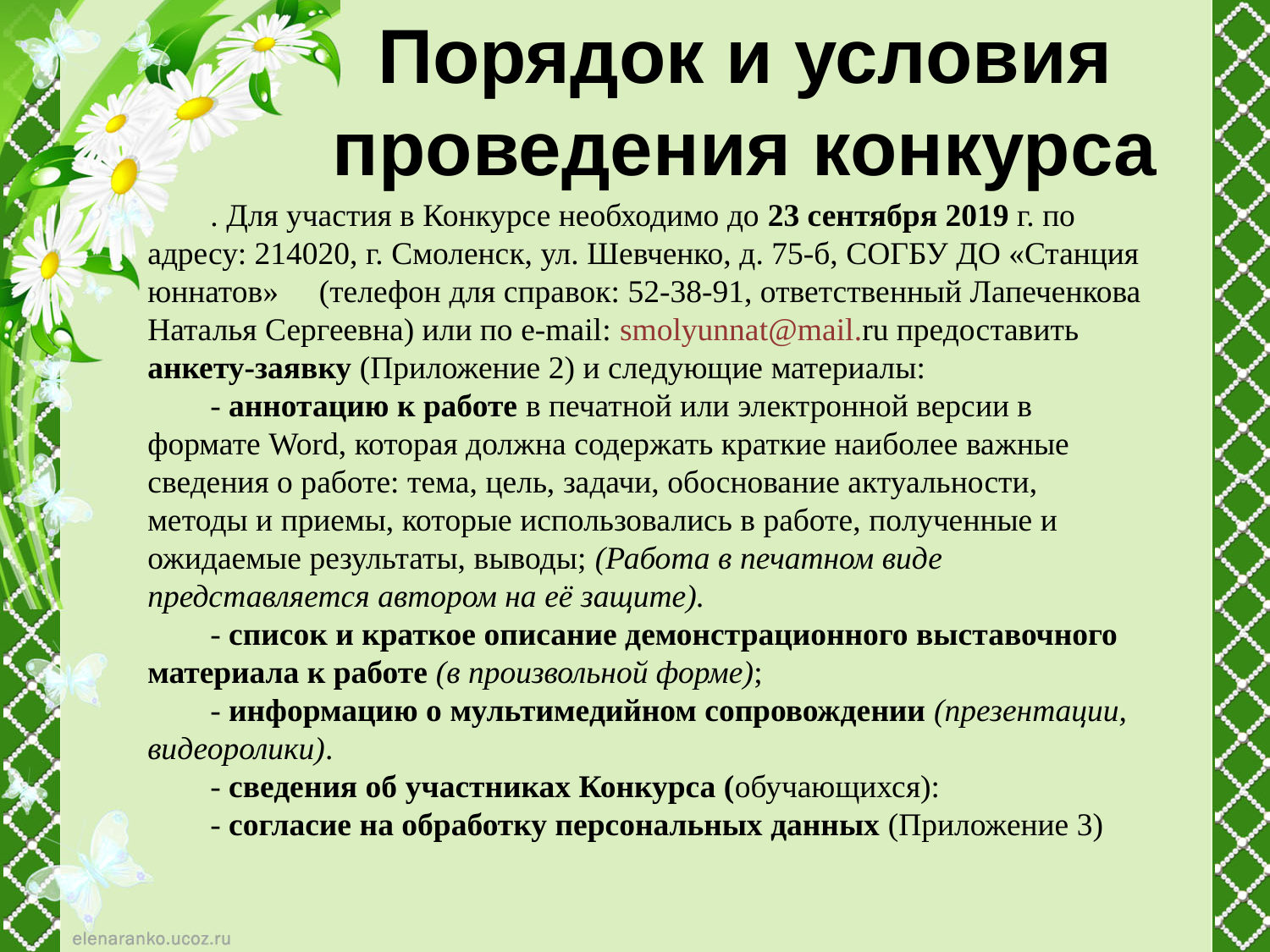

# Порядок и условия проведения конкурса
. Для участия в Конкурсе необходимо до 23 сентября 2019 г. по адресу: 214020, г. Смоленск, ул. Шевченко, д. 75-б, СОГБУ ДО «Станция юннатов»     (телефон для справок: 52-38-91, ответственный Лапеченкова Наталья Сергеевна) или по e-mail: smolyunnat@mail.ru предоставить анкету-заявку (Приложение 2) и следующие материалы:
- аннотацию к работе в печатной или электронной версии в формате Word, которая должна содержать краткие наиболее важные сведения о работе: тема, цель, задачи, обоснование актуальности, методы и приемы, которые использовались в работе, полученные и ожидаемые результаты, выводы; (Работа в печатном виде представляется автором на её защите).
- список и краткое описание демонстрационного выставочного материала к работе (в произвольной форме);
- информацию о мультимедийном сопровождении (презентации, видеоролики).
- сведения об участниках Конкурса (обучающихся):
- согласие на обработку персональных данных (Приложение 3)